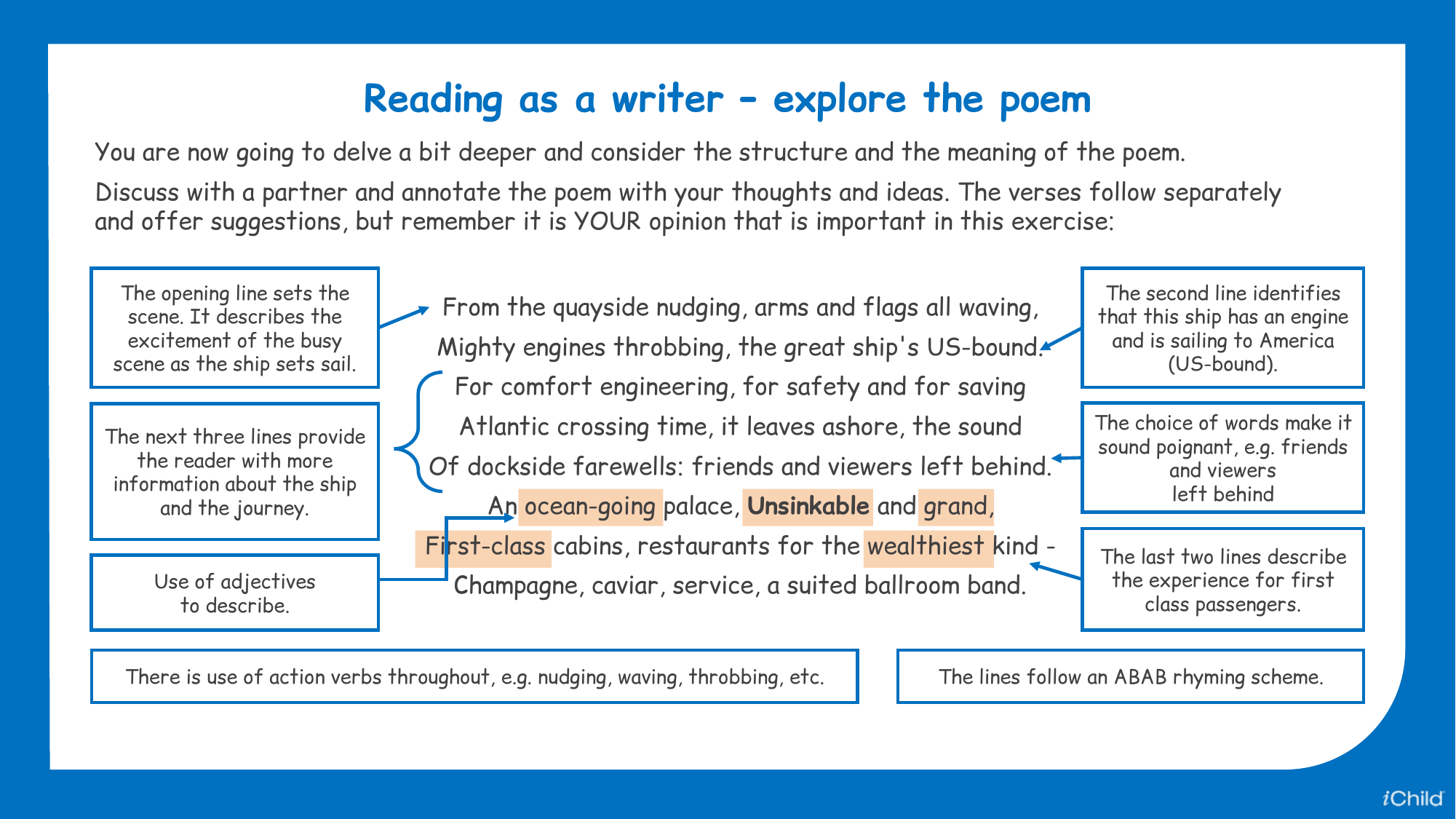

Reading as a writer – explore the poem
You are now going to delve a bit deeper and consider the structure and the meaning of the poem.
Discuss with a partner and annotate the poem with your thoughts and ideas. The verses follow separately and offer suggestions, but remember it is YOUR opinion that is important in this exercise:
The opening line sets the scene. It describes the excitement of the busy scene as the ship sets sail.
The second line identifies that this ship has an engine and is sailing to America (US-bound).
From the quayside nudging, arms and flags all waving,
Mighty engines throbbing, the great ship's US-bound.
For comfort engineering, for safety and for saving
Atlantic crossing time, it leaves ashore, the sound
Of dockside farewells: friends and viewers left behind.
An ocean-going palace, Unsinkable and grand,
First-class cabins, restaurants for the wealthiest kind -
Champagne, caviar, service, a suited ballroom band.

The choice of words make it sound poignant, e.g. friends and viewers
left behind
The next three lines provide the reader with more information about the ship and the journey.

The last two lines describe the experience for first class passengers.

Use of adjectives
to describe.
There is use of action verbs throughout, e.g. nudging, waving, throbbing, etc.
The lines follow an ABAB rhyming scheme.